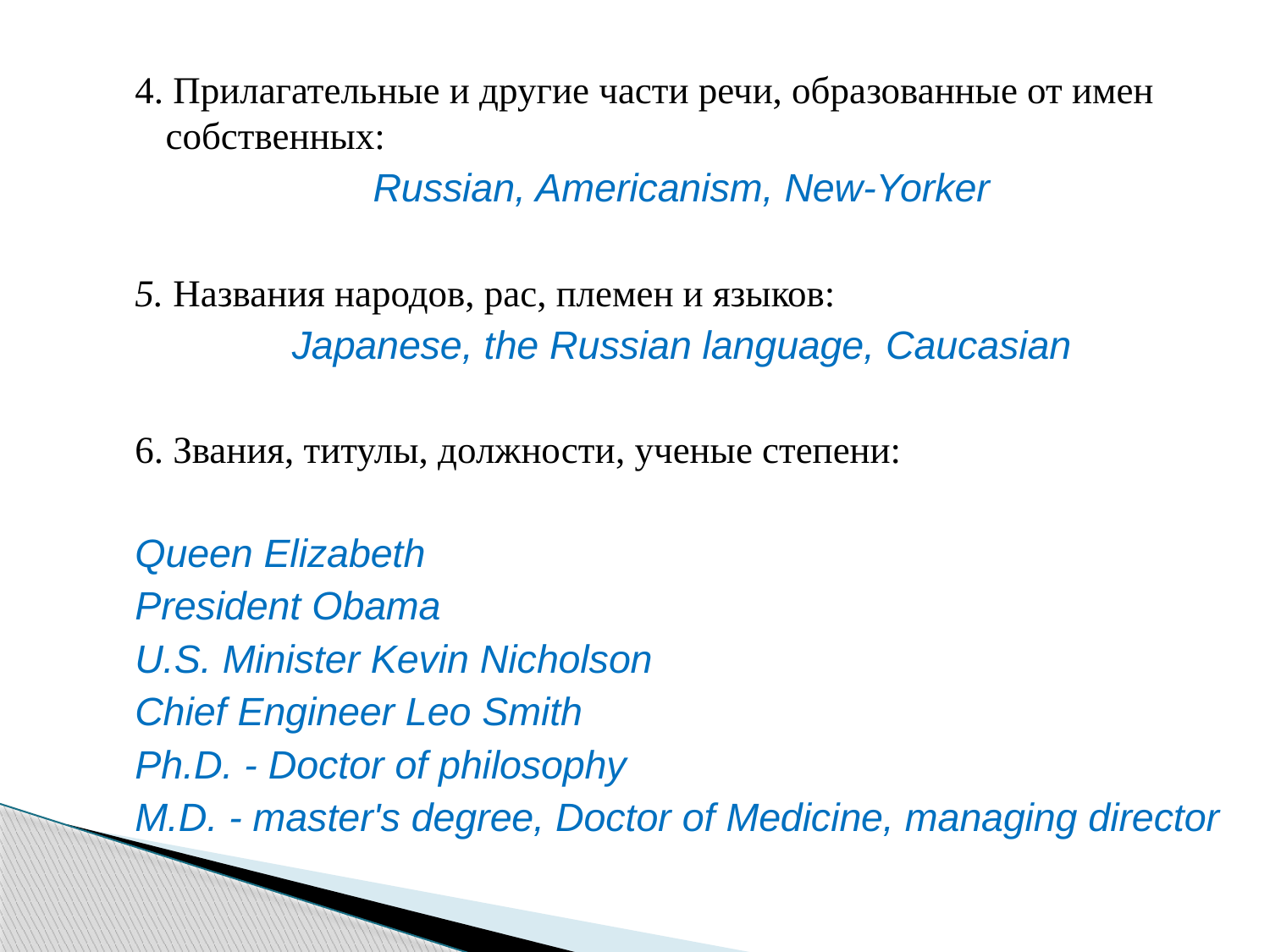

4. Прилагательные и другие части речи, образованные от имен собственных:
Russian, Americanism, New-Yorker

5. Названия народов, рас, племен и языков:
Japanese, the Russian language, Caucasian

6. Звания, титулы, должности, ученые степени:

Queen Elizabeth
President Obama
U.S. Minister Kevin Nicholson
Chief Engineer Leo Smith
Ph.D. - Doctor of philosophy
М.D. - master's degree, Doctor of Medicine, managing director